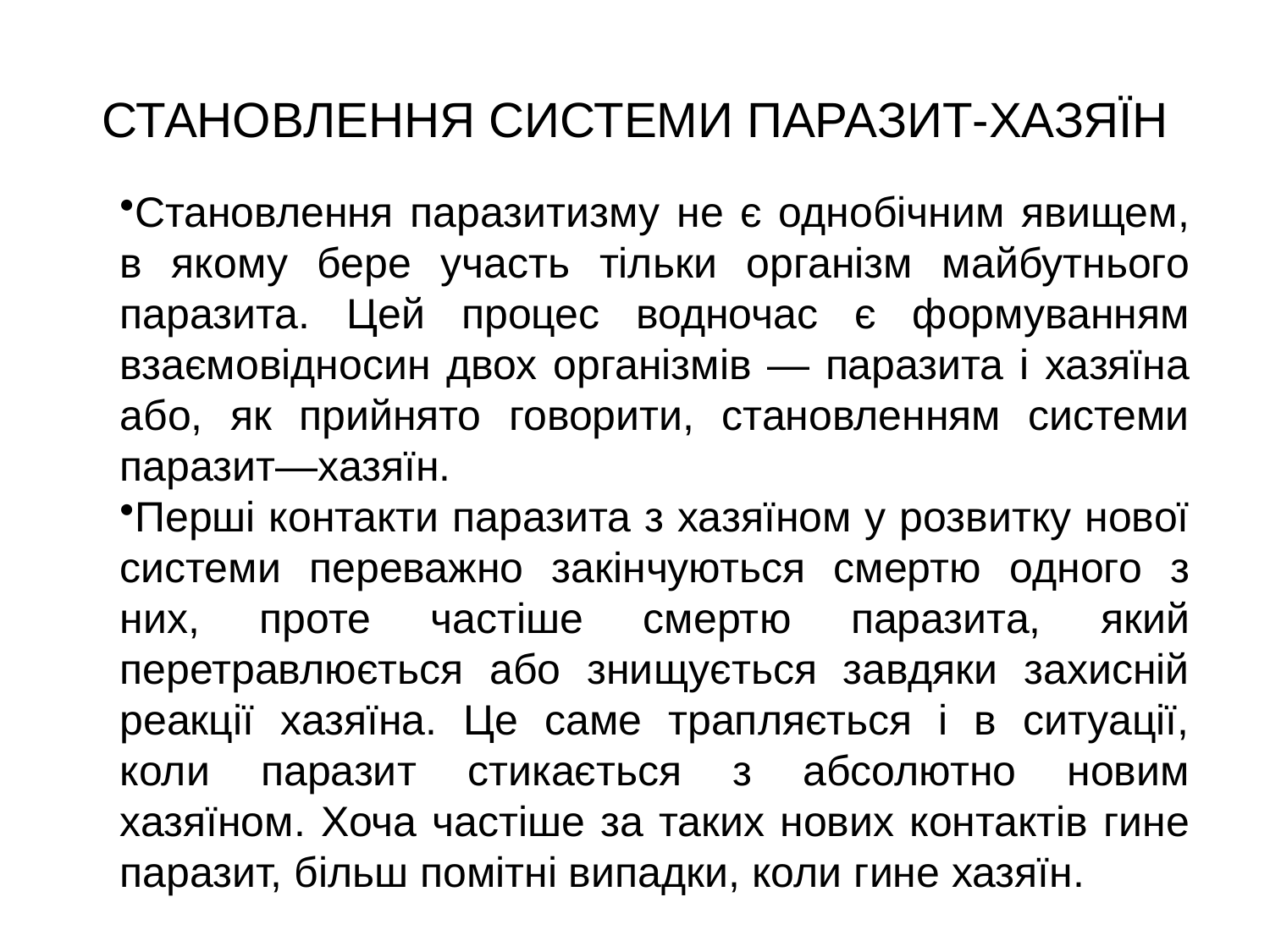

# СТАНОВЛЕННЯ СИСТЕМИ ПАРАЗИТ-ХАЗЯЇН
Становлення паразитизму не є однобічним явищем, в якому бере участь тільки організм майбутнього паразита. Цей процес водночас є формуванням взаємовідносин двох організмів — паразита і хазяїна або, як прийнято говорити, становленням системи паразит—хазяїн.
Перші контакти паразита з хазяїном у розвитку нової системи переважно закінчуються смертю одного з них, проте частіше смертю паразита, який перетравлюється або знищується завдяки захисній реакції хазяїна. Це саме трапляється і в ситуації, коли паразит стикається з абсолютно новим хазяїном. Хоча частіше за таких нових контактів гине паразит, більш помітні випадки, коли гине хазяїн.